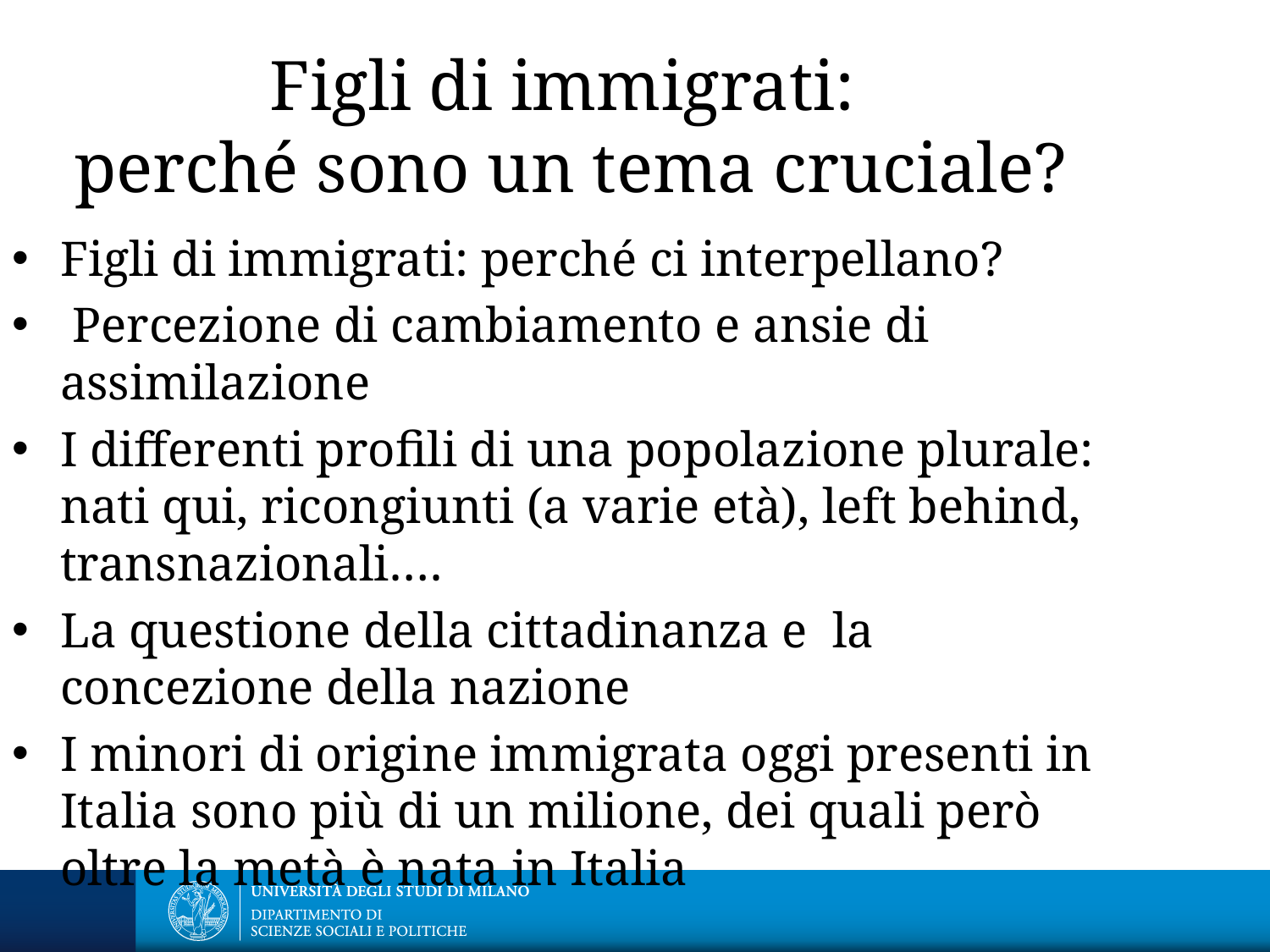

Figli di immigrati:
perché sono un tema cruciale?
Figli di immigrati: perché ci interpellano?
 Percezione di cambiamento e ansie di assimilazione
I differenti profili di una popolazione plurale:  nati qui, ricongiunti (a varie età), left behind, transnazionali….
La questione della cittadinanza e  la concezione della nazione
I minori di origine immigrata oggi presenti in Italia sono più di un milione, dei quali però oltre la metà è nata in Italia